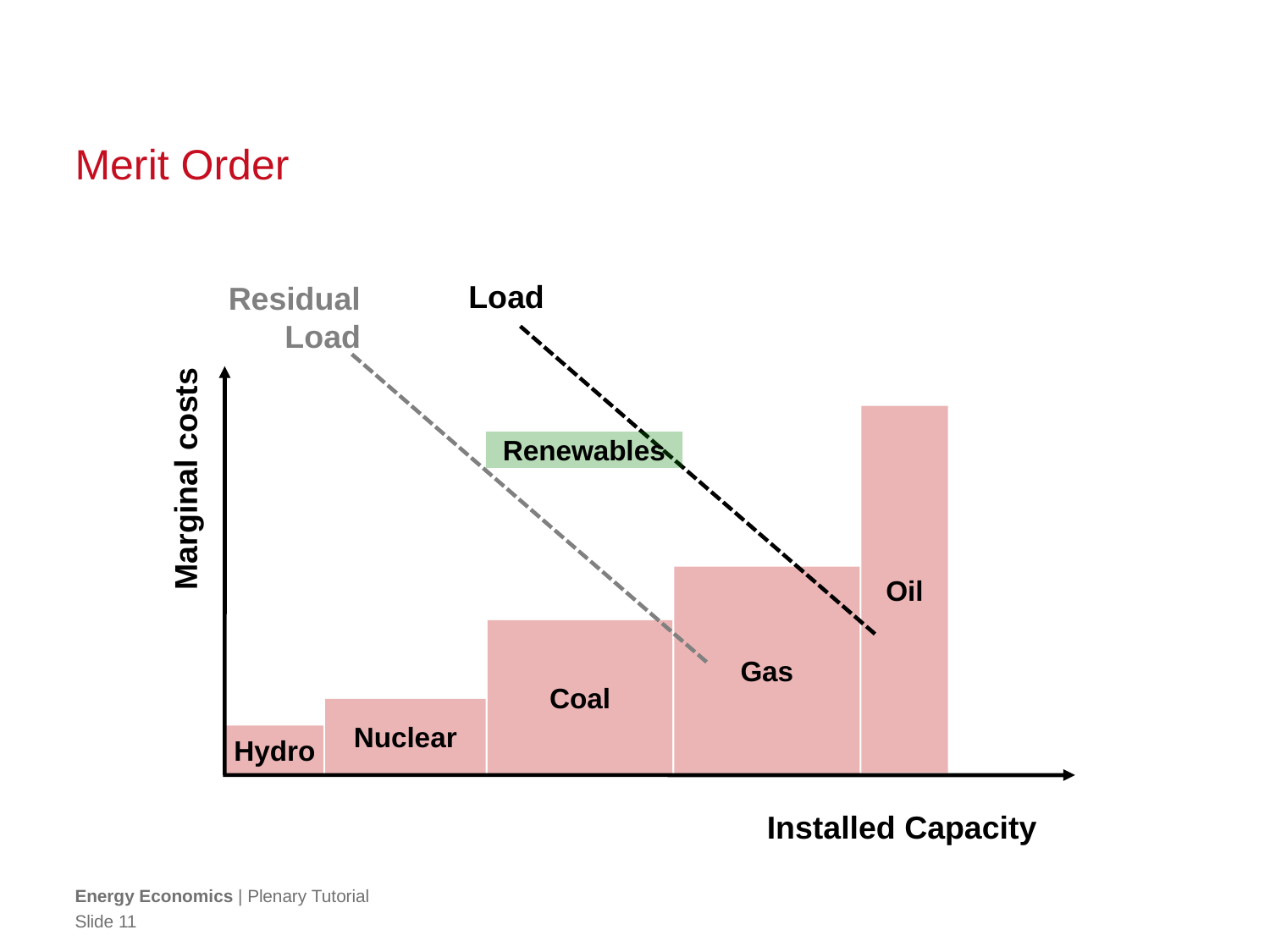

# Merit Order
Load
Residual Load

Marginal costs

Installed Capacity
Oil
Renewables
Gas
Coal
Nuclear
Hydro
Energy Economics | Plenary Tutorial
Slide 11